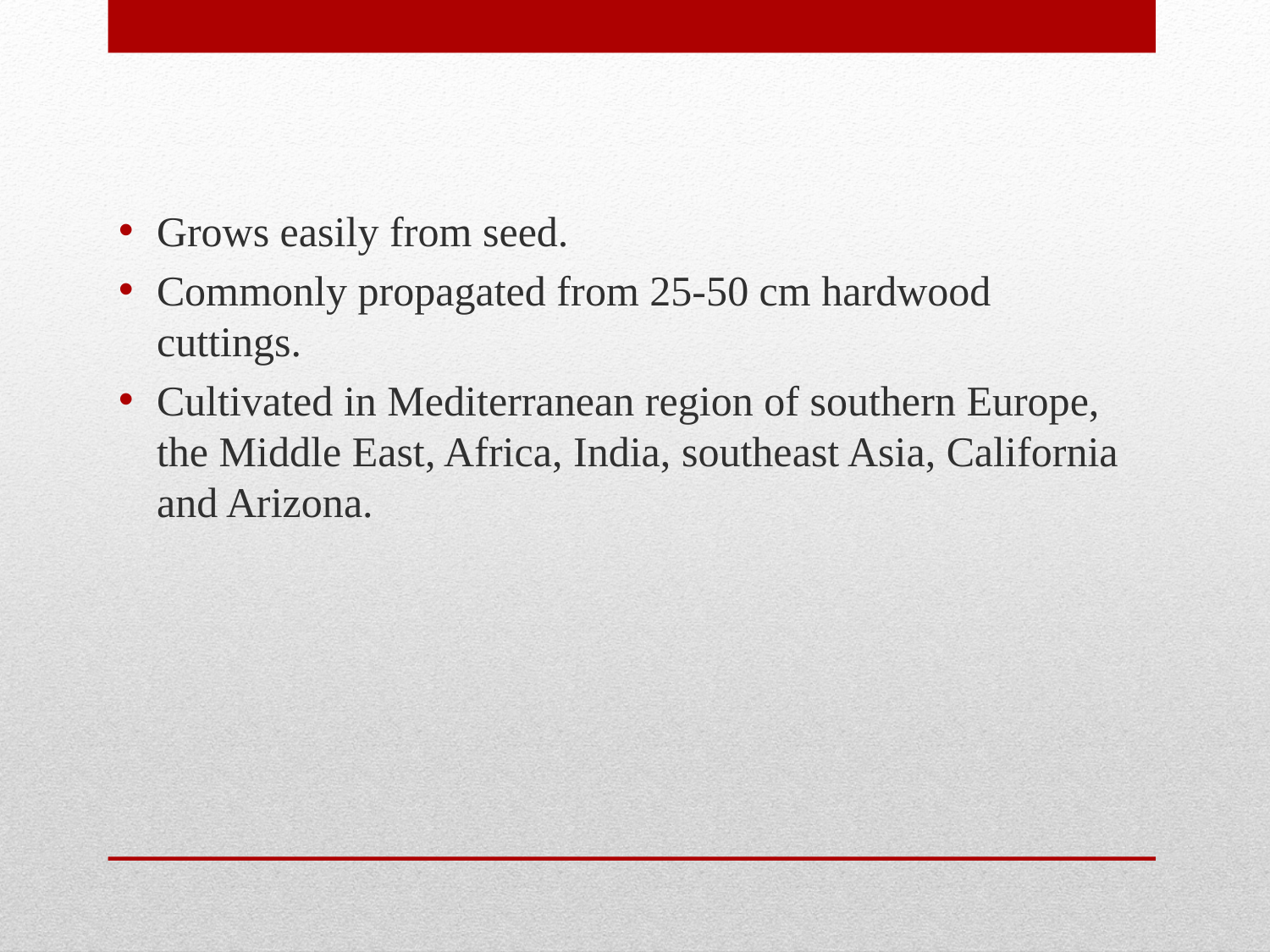

Grows easily from seed.
Commonly propagated from 25-50 cm hardwood cuttings.
Cultivated in Mediterranean region of southern Europe, the Middle East, Africa, India, southeast Asia, California and Arizona.
#